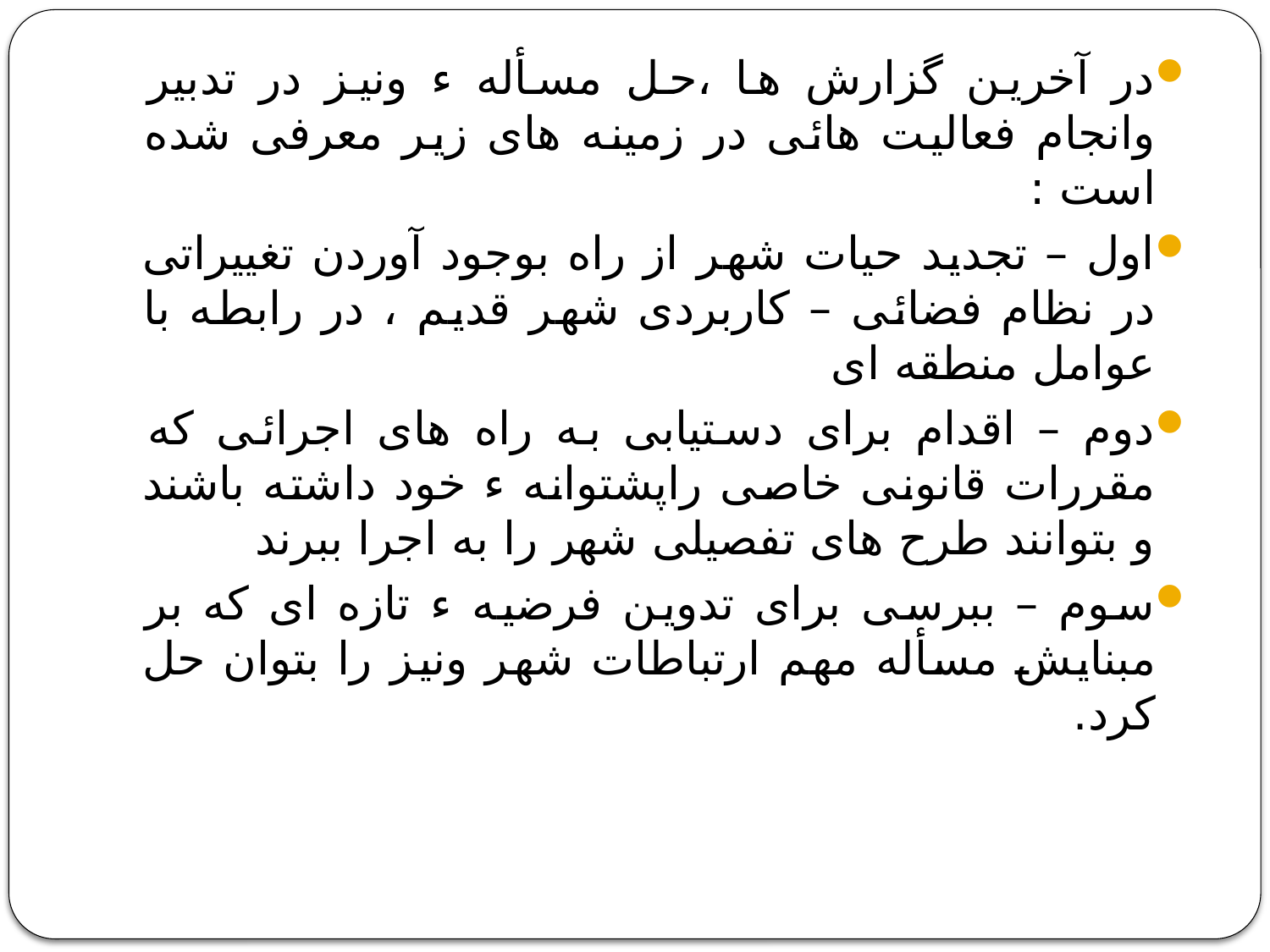

در آخرین گزارش ها ،حل مسأله ء ونیز در تدبیر وانجام فعالیت هائی در زمینه های زیر معرفی شده است :
اول – تجدید حیات شهر از راه بوجود آوردن تغییراتی در نظام فضائی – کاربردی شهر قدیم ، در رابطه با عوامل منطقه ای
دوم – اقدام برای دستیابی به راه های اجرائی که مقررات قانونی خاصی راپشتوانه ء خود داشته باشند و بتوانند طرح های تفصیلی شهر را به اجرا ببرند
سوم – ببرسی برای تدوین فرضیه ء تازه ای که بر مبنایش مسأله مهم ارتباطات شهر ونیز را بتوان حل کرد.